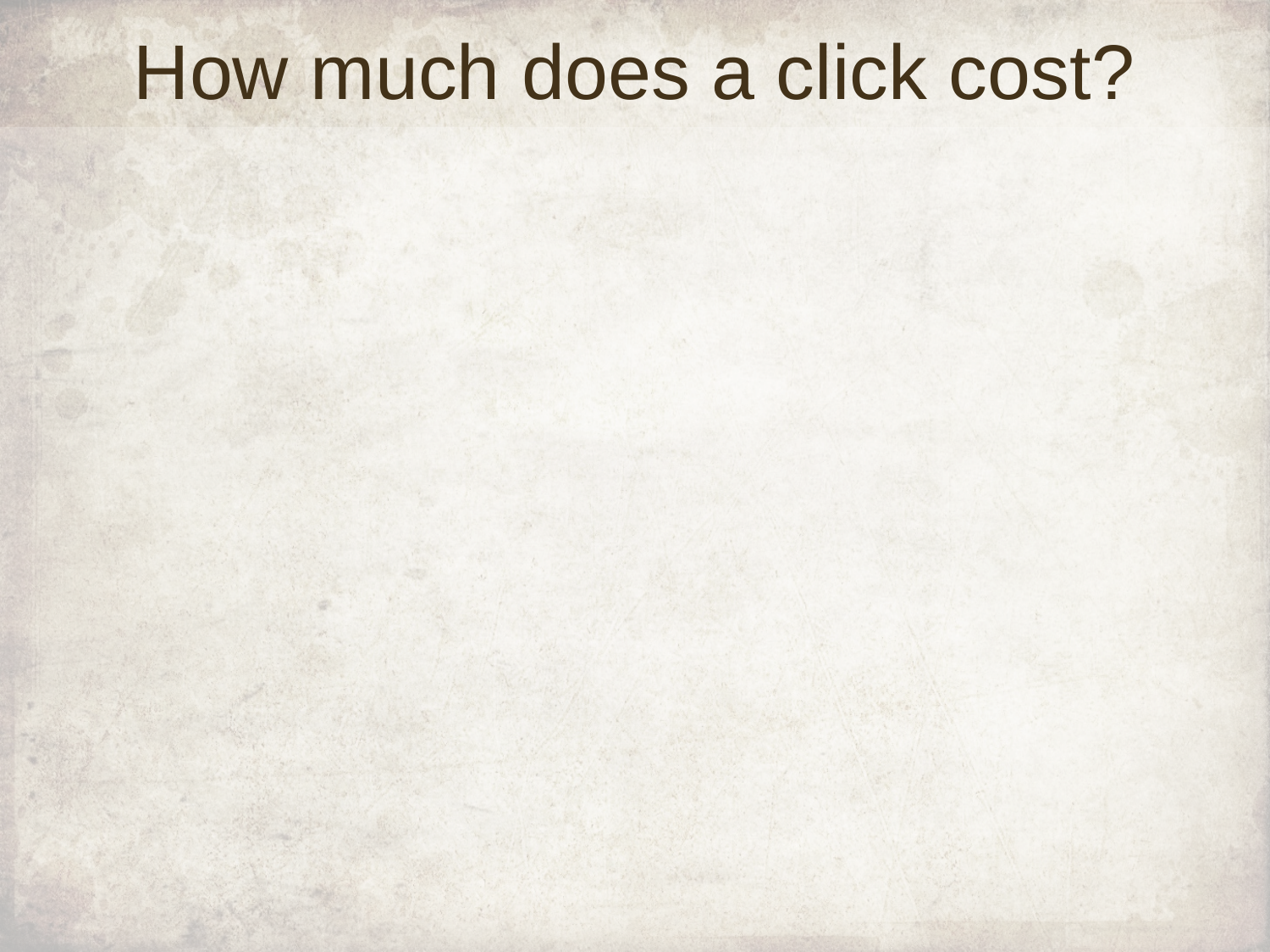

# How much does a click cost?